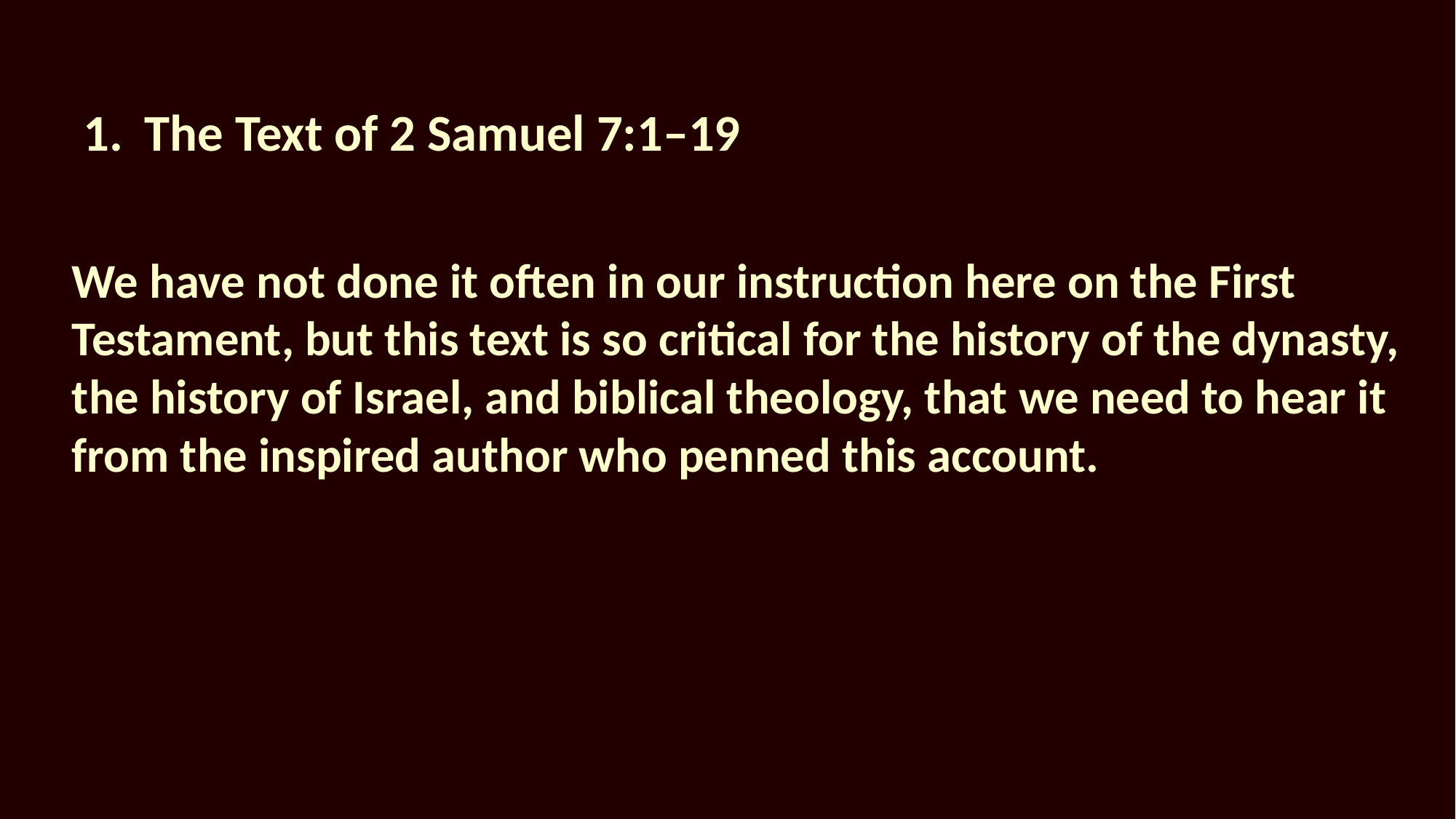

# 1.	The Text of 2 Samuel 7:1–19
We have not done it often in our instruction here on the First Testament, but this text is so critical for the history of the dynasty, the history of Israel, and biblical theology, that we need to hear it from the inspired author who penned this account.